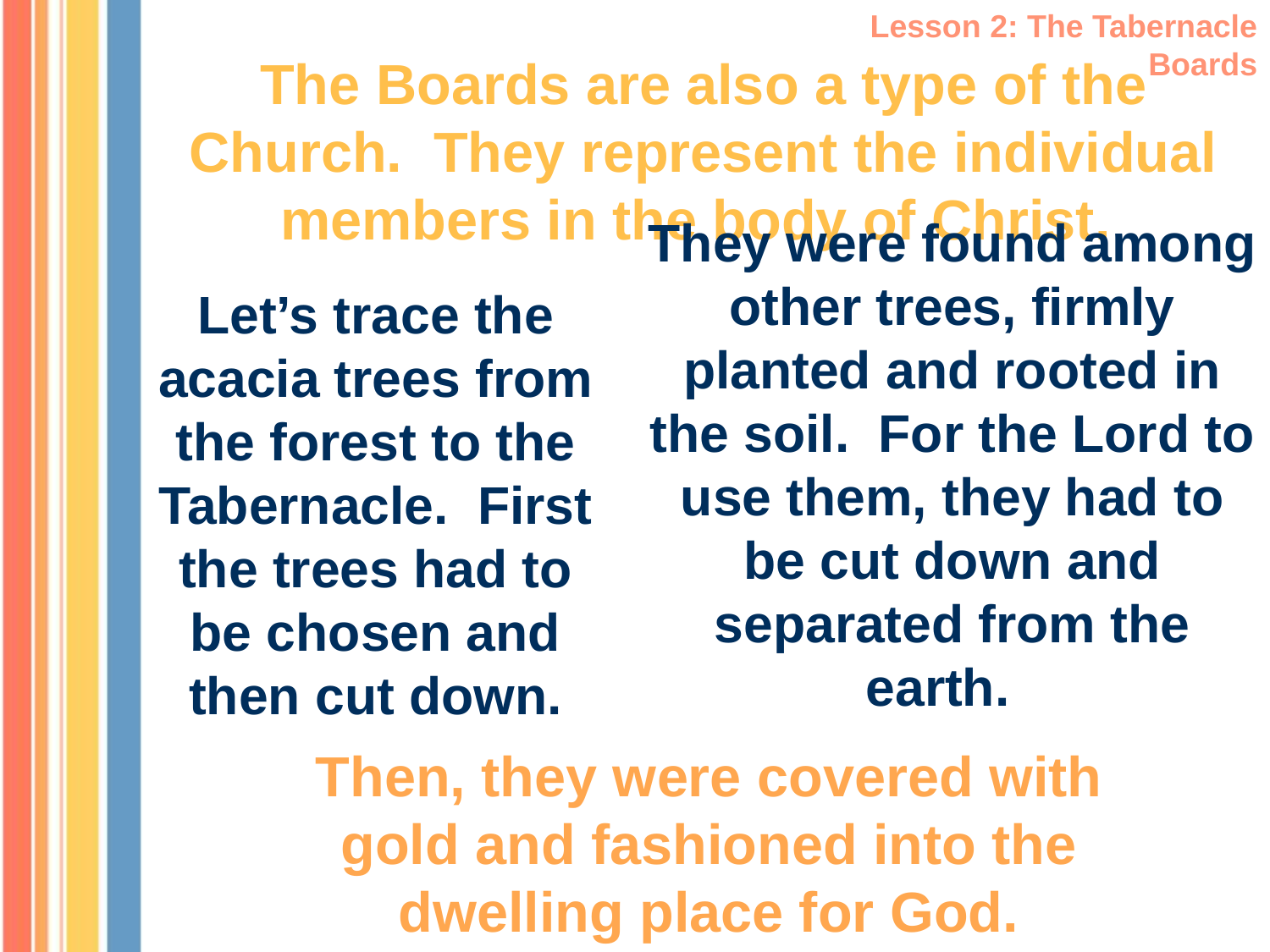

Lesson 2: The Tabernacle Boards
The Boards are also a type of the Church.  They represent the individual members in the body of Christ.
They were found among other trees, firmly planted and rooted in the soil.  For the Lord to use them, they had to be cut down and separated from the earth.
Let’s trace the acacia trees from the forest to the Tabernacle.  First the trees had to be chosen and then cut down.
Then, they were covered with gold and fashioned into the dwelling place for God.